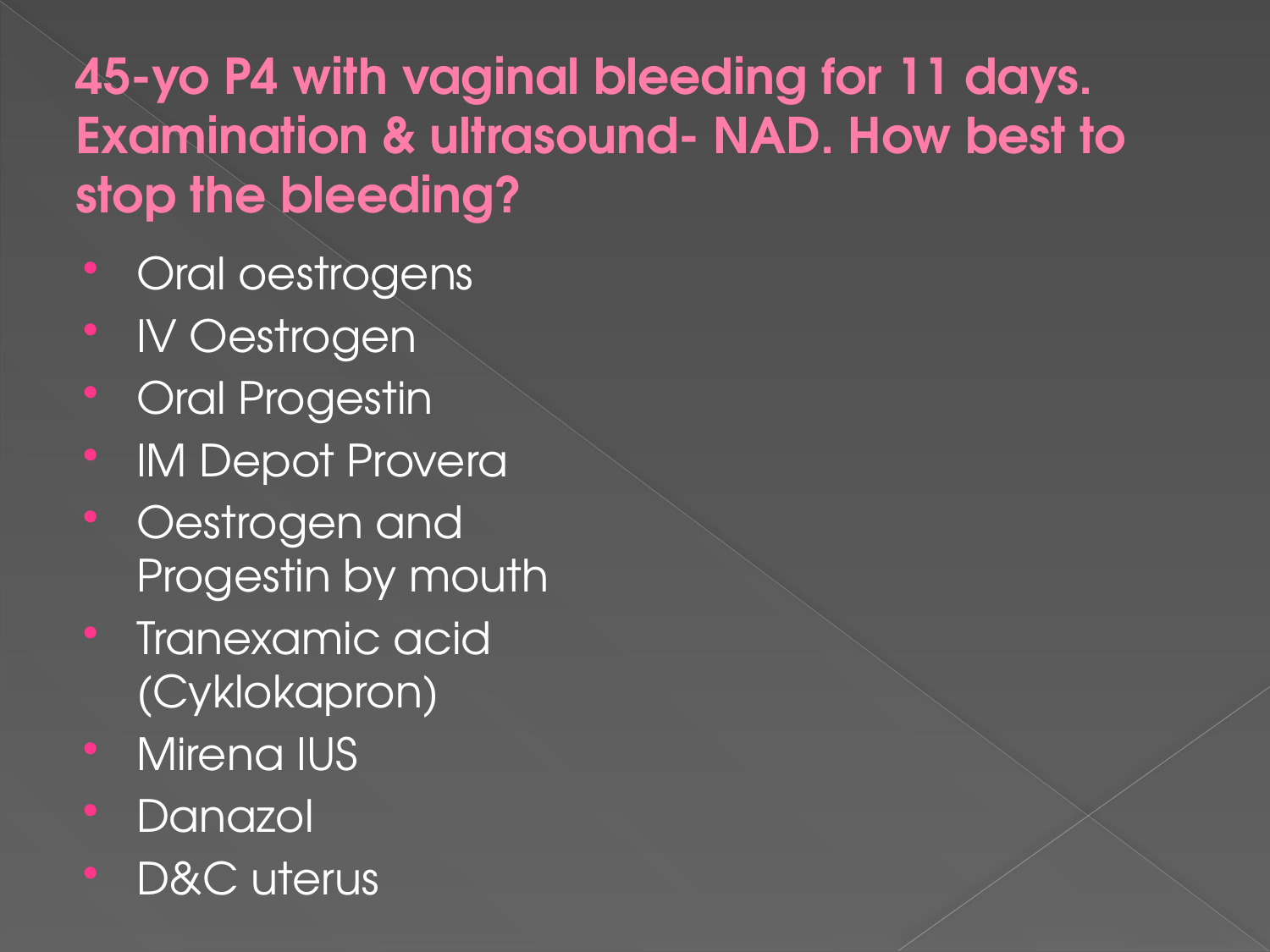

# 45-yo P4 with vaginal bleeding for 11 days. Examination & ultrasound- NAD. How best to stop the bleeding?
Oral oestrogens
IV Oestrogen
Oral Progestin
IM Depot Provera
Oestrogen and Progestin by mouth
Tranexamic acid (Cyklokapron)
Mirena IUS
Danazol
D&C uterus